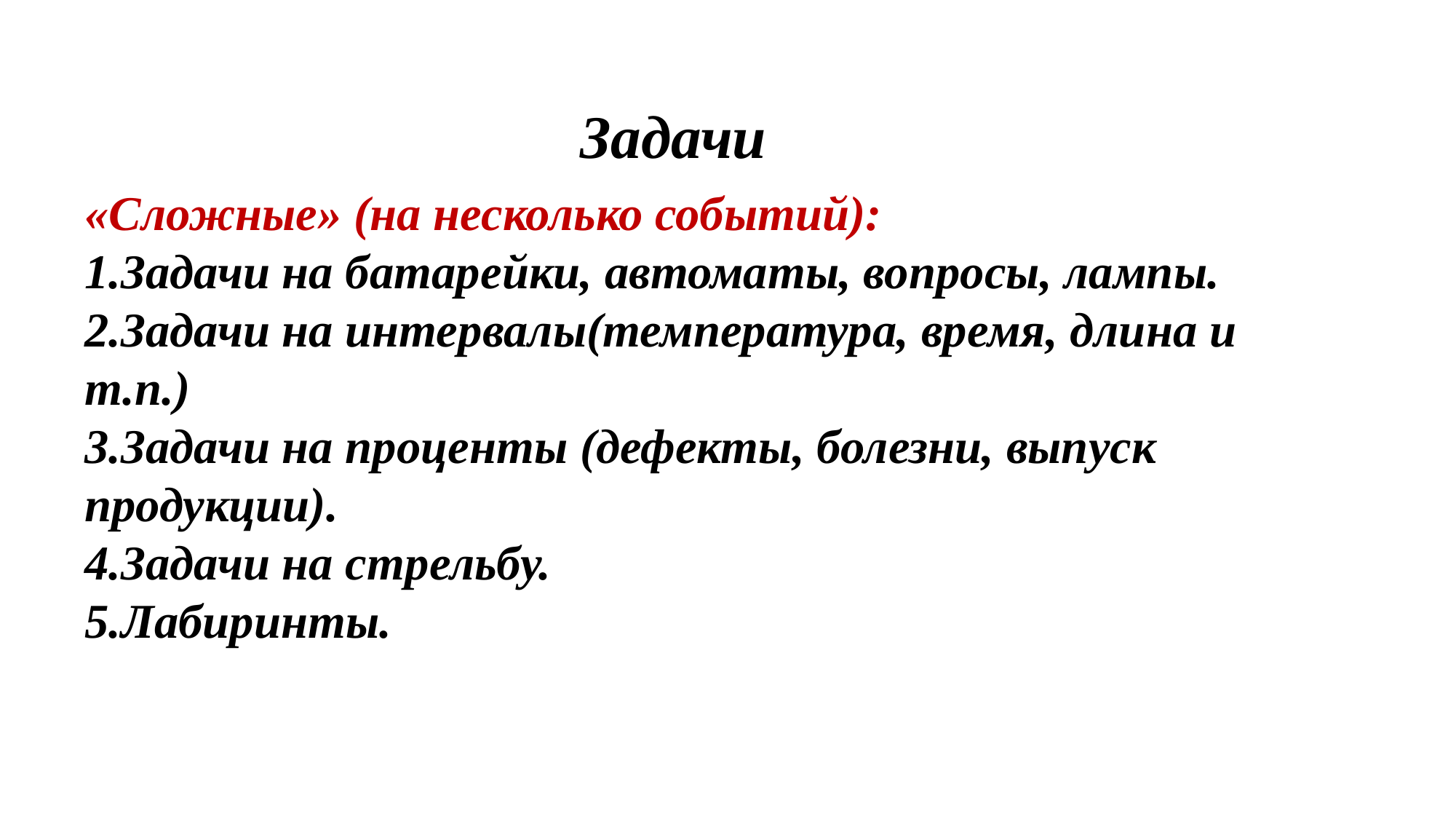

Задачи
«Сложные» (на несколько событий):
1.Задачи на батарейки, автоматы, вопросы, лампы.
2.Задачи на интервалы(температура, время, длина и т.п.)
3.Задачи на проценты (дефекты, болезни, выпуск продукции).
4.Задачи на стрельбу.
5.Лабиринты.